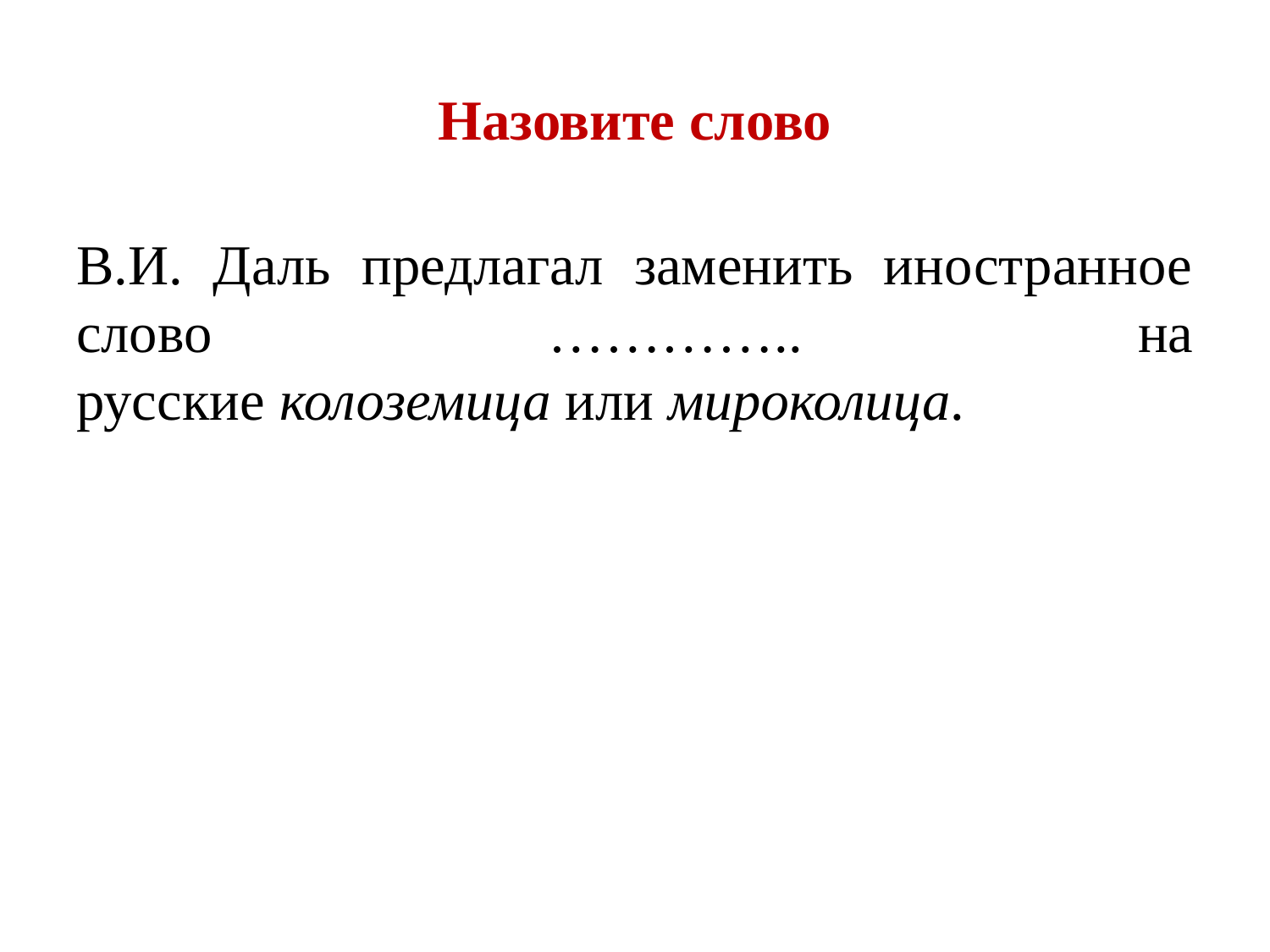

# Назовите слово
В.И. Даль предлагал заменить иностранное слово ………….. на русские колоземица или мироколица.